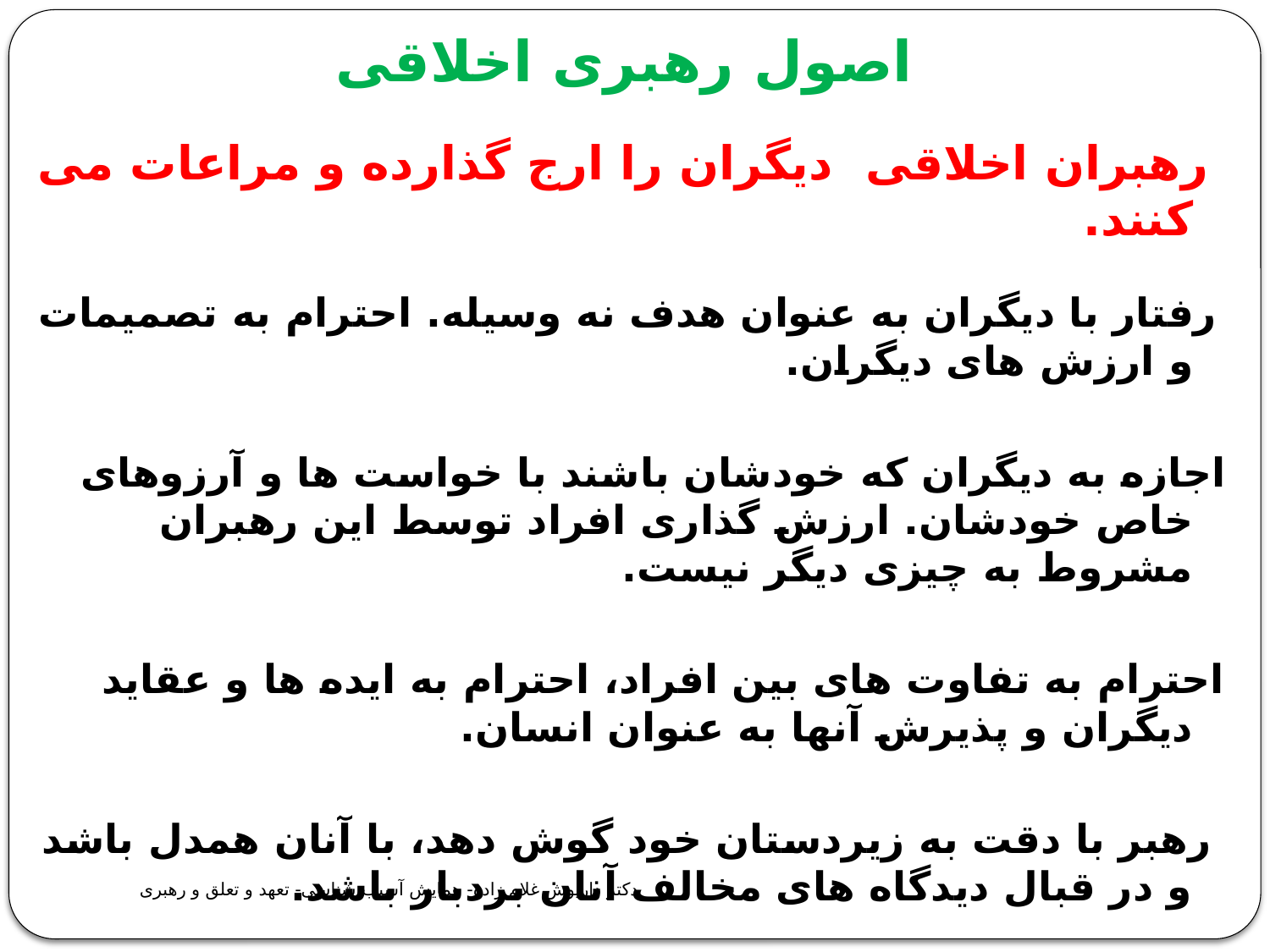

# اصول رهبری اخلاقی
 رهبران اخلاقی  دیگران را ارج گذارده و مراعات می کنند.

 رفتار با دیگران به عنوان هدف نه وسیله. احترام به تصمیمات و ارزش های دیگران.

اجازه به دیگران که خودشان باشند با خواست ها و آرزوهای خاص خودشان. ارزش گذاری افراد توسط این رهبران مشروط به چیزی دیگر نیست.

احترام به تفاوت های بین افراد، احترام به ایده ها و عقاید دیگران و پذیرش آنها به عنوان انسان.

 رهبر با دقت به زیردستان خود گوش دهد، با آنان همدل باشد و در قبال دیدگاه های مخالف آنان بردبار باشد.
دکتر داریوش غلام زاده- همایش آسیب شناسی- تعهد و تعلق و رهبری